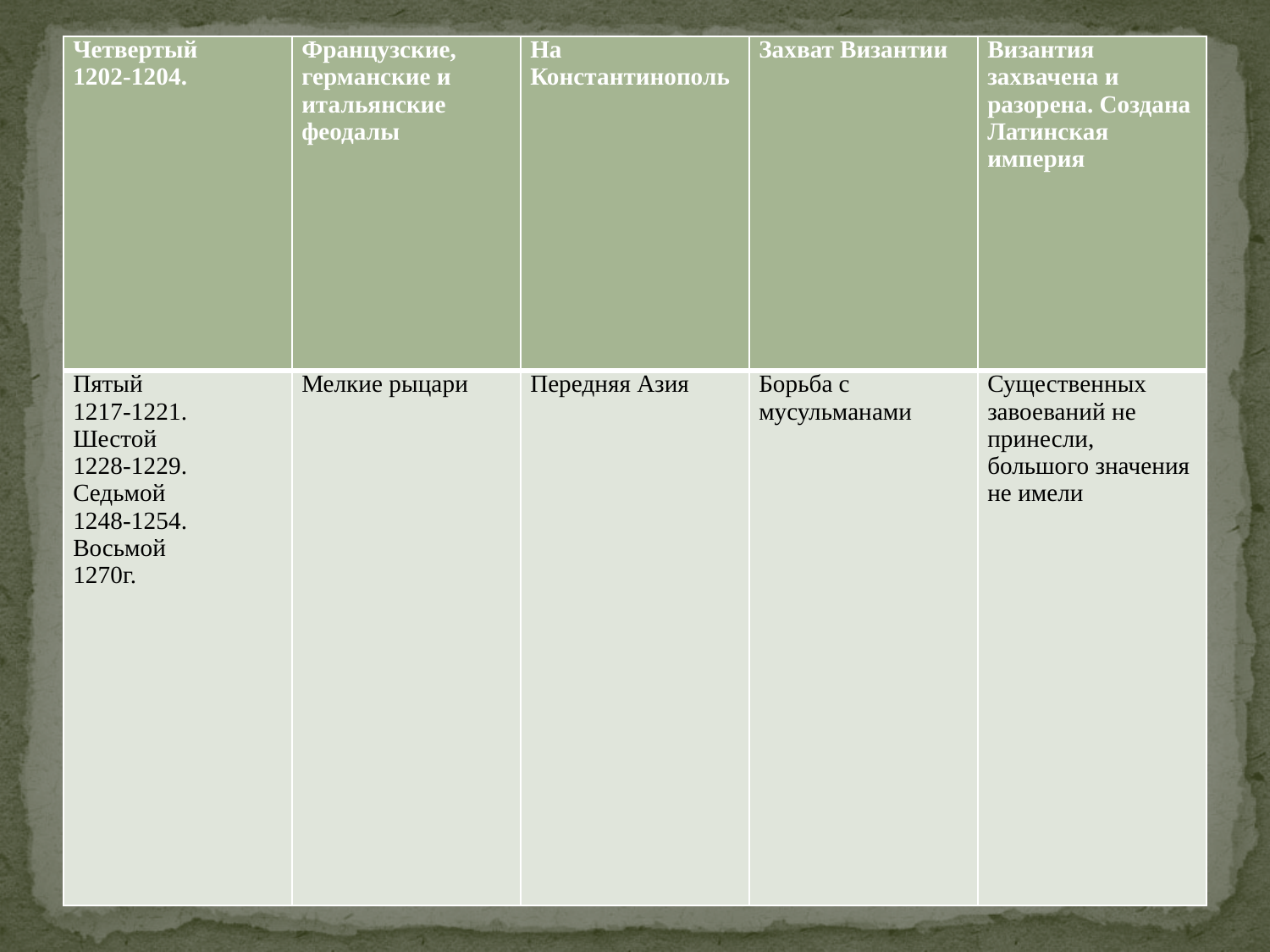

| Четвертый 1202-1204. | Французские, германские и итальянские феодалы | На Константинополь | Захват Византии | Византия захвачена и разорена. Создана Латинская империя |
| --- | --- | --- | --- | --- |
| Пятый 1217-1221. Шестой 1228-1229. Седьмой 1248-1254. Восьмой 1270г. | Мелкие рыцари | Передняя Азия | Борьба с мусульманами | Существенных завоеваний не принесли, большого значения не имели |